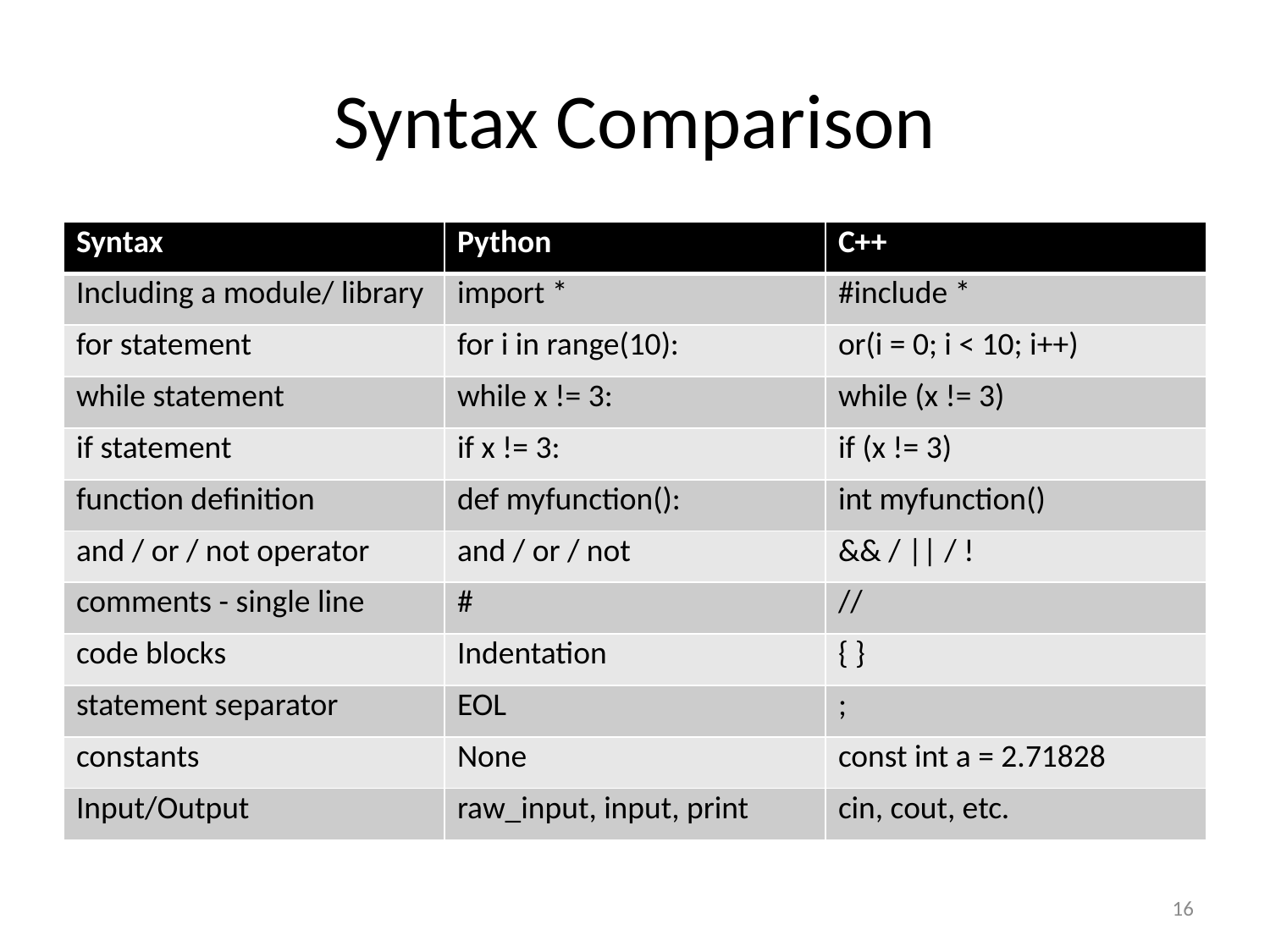

# Syntax Comparison
| Syntax | Python | C++ |
| --- | --- | --- |
| Including a module/ library | import \* | #include \* |
| for statement | for i in range(10): | or(i = 0; i < 10; i++) |
| while statement | while x != 3: | while (x != 3) |
| if statement | if x != 3: | if (x != 3) |
| function definition | def myfunction(): | int myfunction() |
| and / or / not operator | and / or / not | && / || / ! |
| comments - single line | # | // |
| code blocks | Indentation | { } |
| statement separator | EOL | ; |
| constants | None | const int a = 2.71828 |
| Input/Output | raw\_input, input, print | cin, cout, etc. |
16